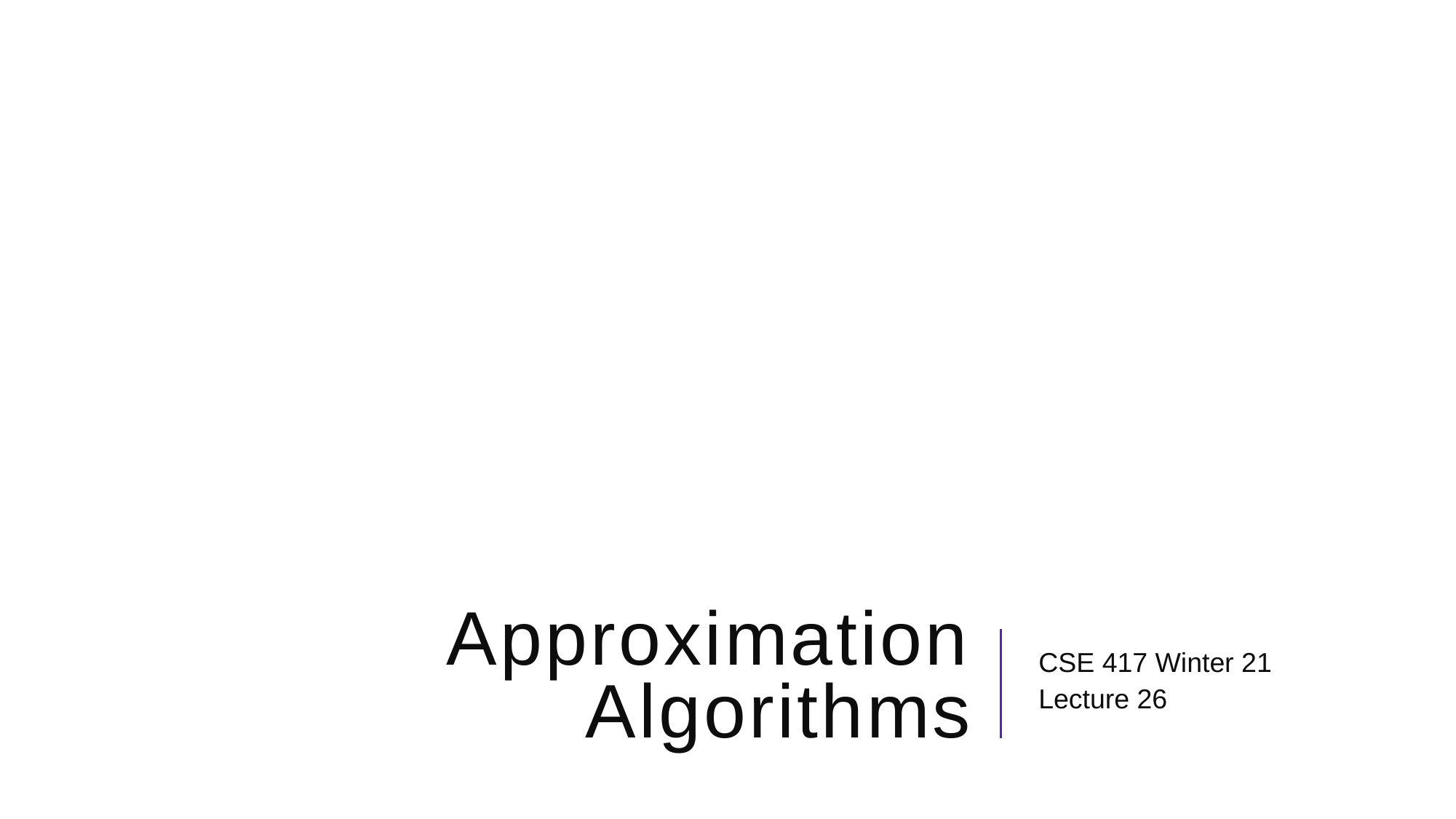

# Approximation Algorithms
CSE 417 Winter 21
Lecture 26